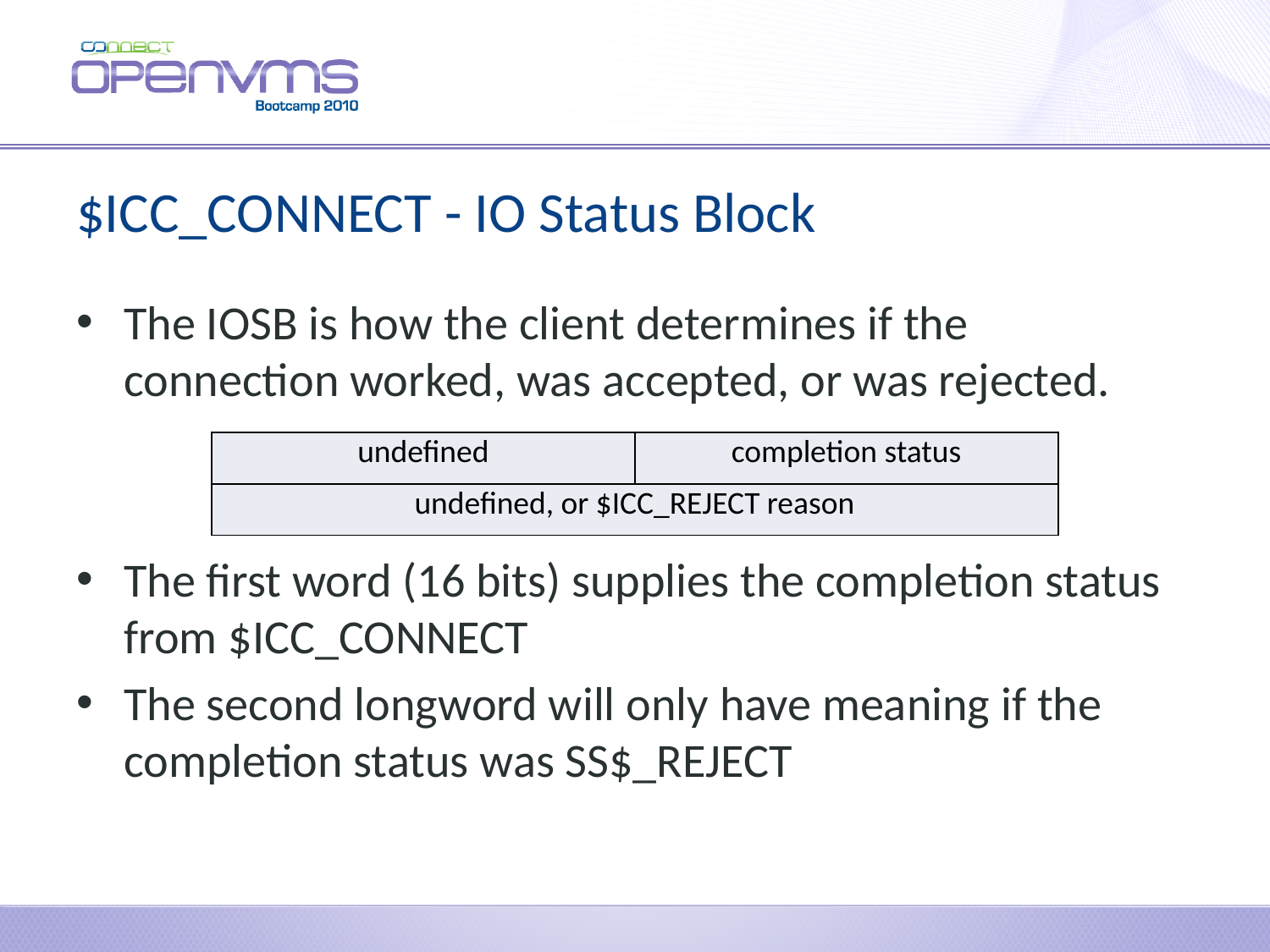

# $ICC_CONNECT - IO Status Block
The IOSB is how the client determines if the connection worked, was accepted, or was rejected.

The first word (16 bits) supplies the completion status from $ICC_CONNECT
The second longword will only have meaning if the completion status was SS$_REJECT

| undefined | completion status |
| --- | --- |
| undefined, or $ICC\_REJECT reason |  |